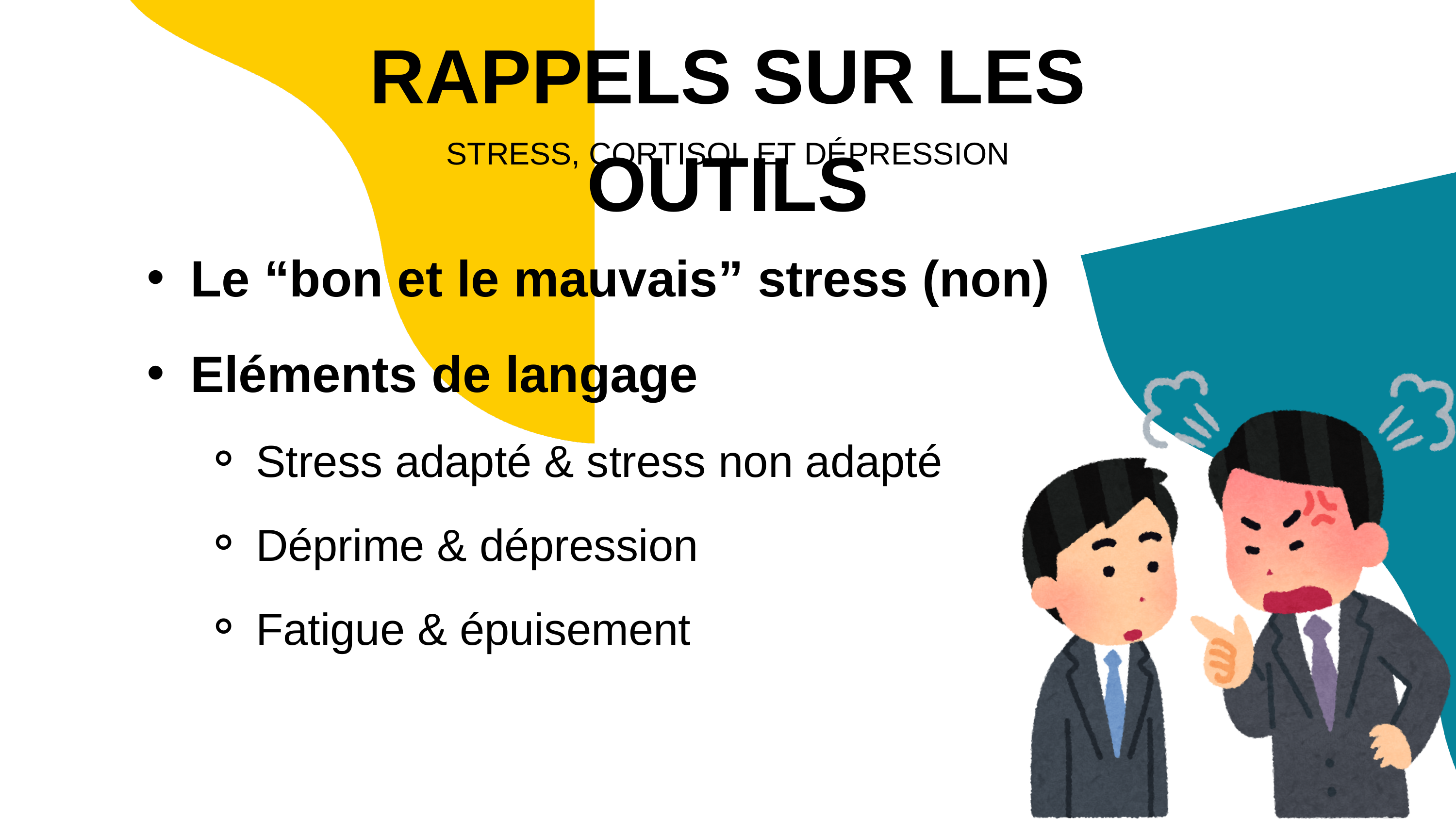

RAPPELS SUR LES OUTILS
STRESS, CORTISOL ET DÉPRESSION
Le “bon et le mauvais” stress (non)​
Eléments de langage​
Stress adapté & stress non adapté​
Déprime & dépression​
Fatigue & épuisement